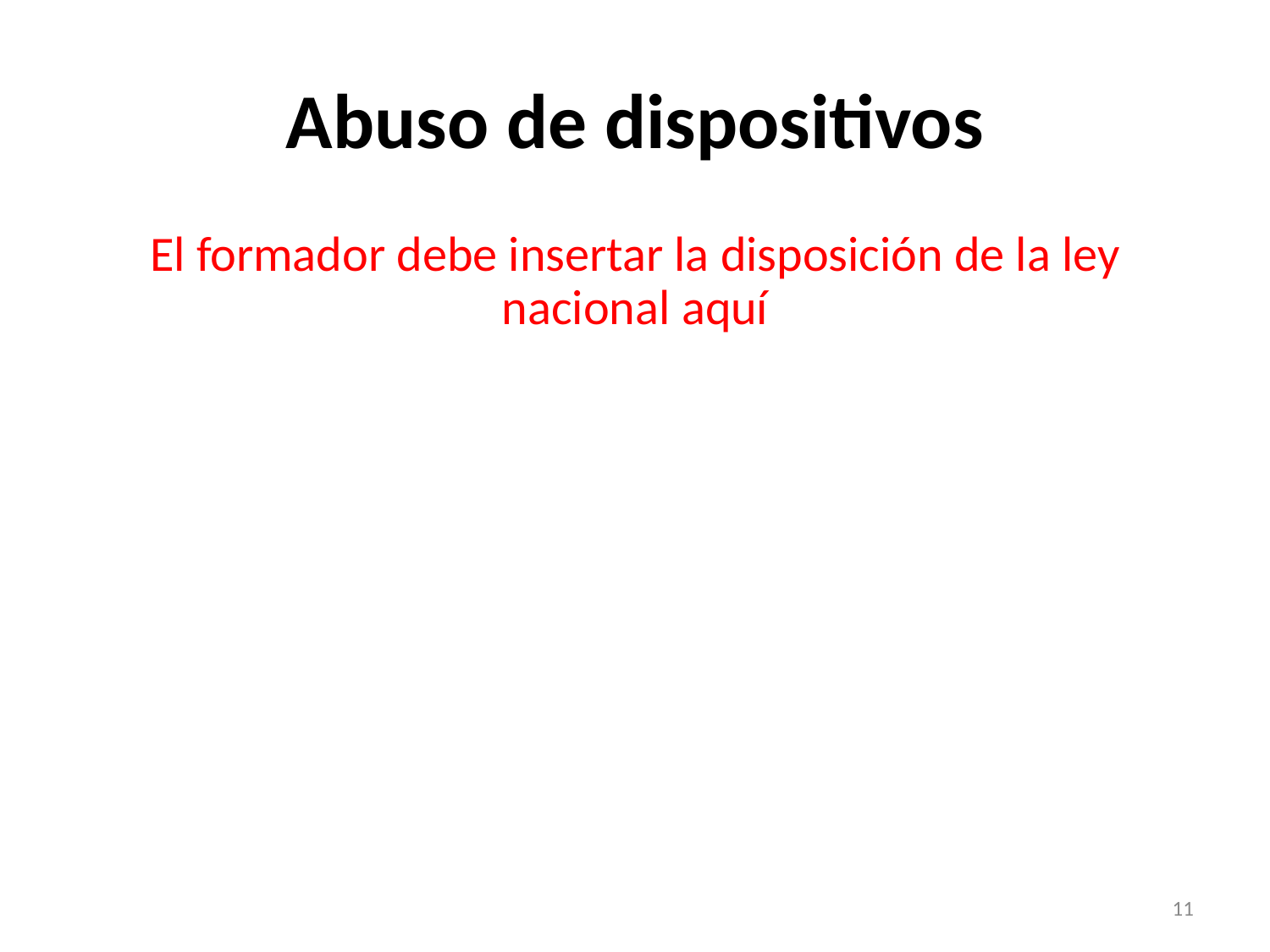

# Abuso de dispositivos
El formador debe insertar la disposición de la ley nacional aquí
11